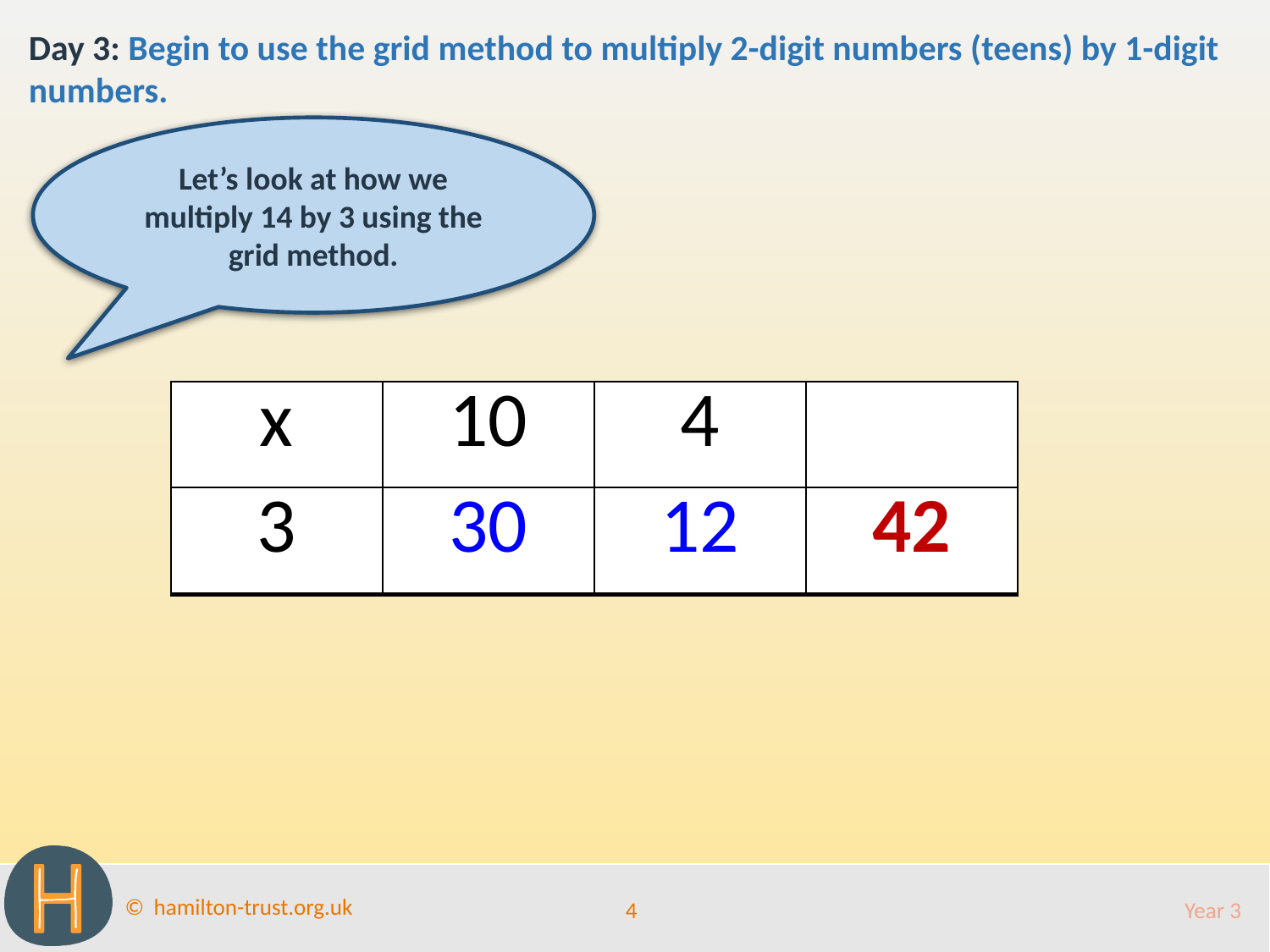

Day 3: Begin to use the grid method to multiply 2-digit numbers (teens) by 1-digit numbers.
Let’s look at how we multiply 14 by 3 using the grid method.
| x | 10 | 4 |  |
| --- | --- | --- | --- |
| 3 | 30 | 12 | 42 |
| x | 10 | 4 |  |
| --- | --- | --- | --- |
| 3 | 30 | 12 |  |
| x | 10 | 4 |  |
| --- | --- | --- | --- |
| 3 | 30 |  |  |
| x | 10 | 4 |  |
| --- | --- | --- | --- |
| 3 |  |  |  |
4
Year 3